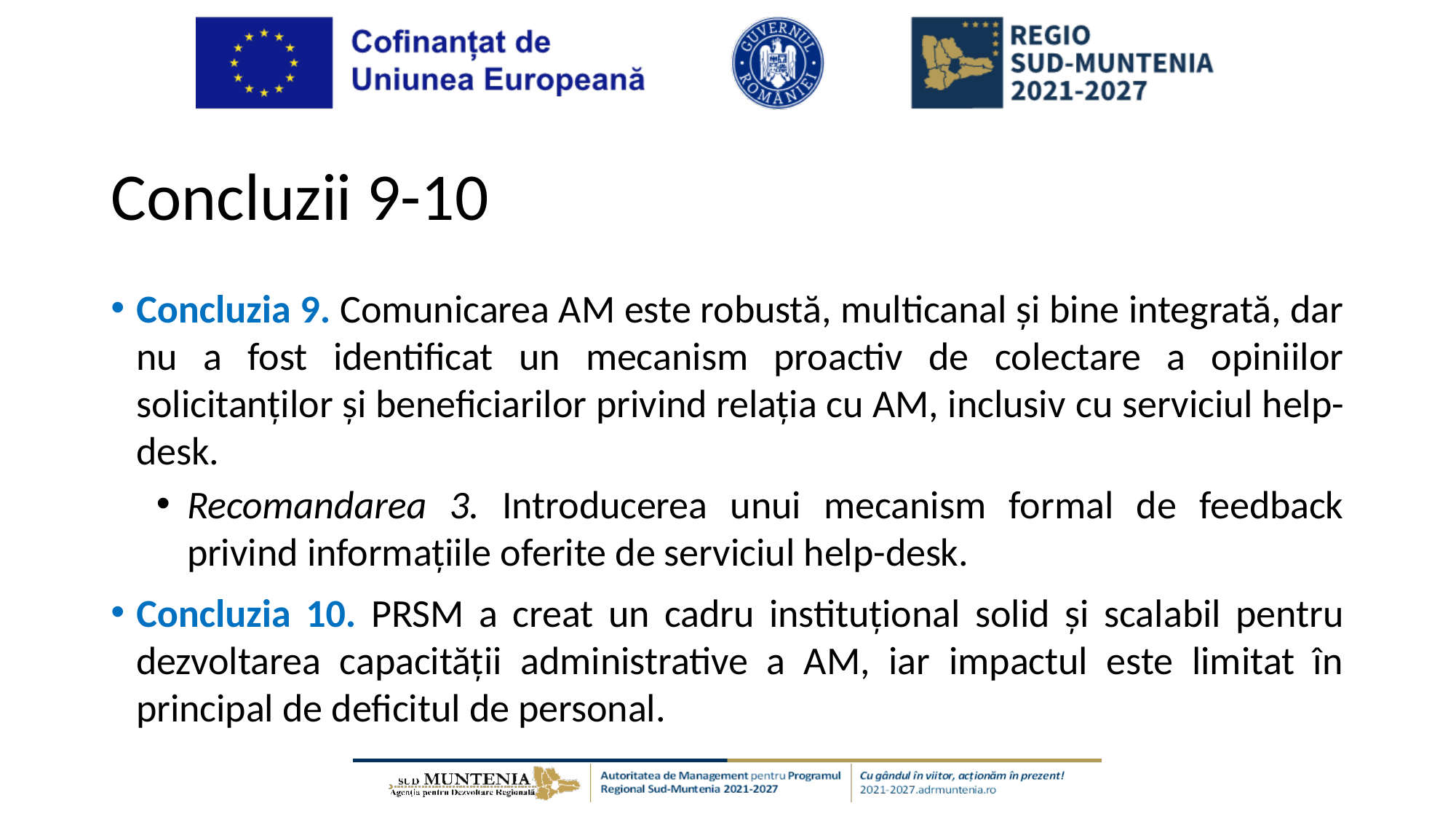

# Concluzii 9-10
Concluzia 9. Comunicarea AM este robustă, multicanal și bine integrată, dar nu a fost identificat un mecanism proactiv de colectare a opiniilor solicitanților și beneficiarilor privind relația cu AM, inclusiv cu serviciul help-desk.
Recomandarea 3. Introducerea unui mecanism formal de feedback privind informațiile oferite de serviciul help-desk.
Concluzia 10. PRSM a creat un cadru instituțional solid și scalabil pentru dezvoltarea capacității administrative a AM, iar impactul este limitat în principal de deficitul de personal.